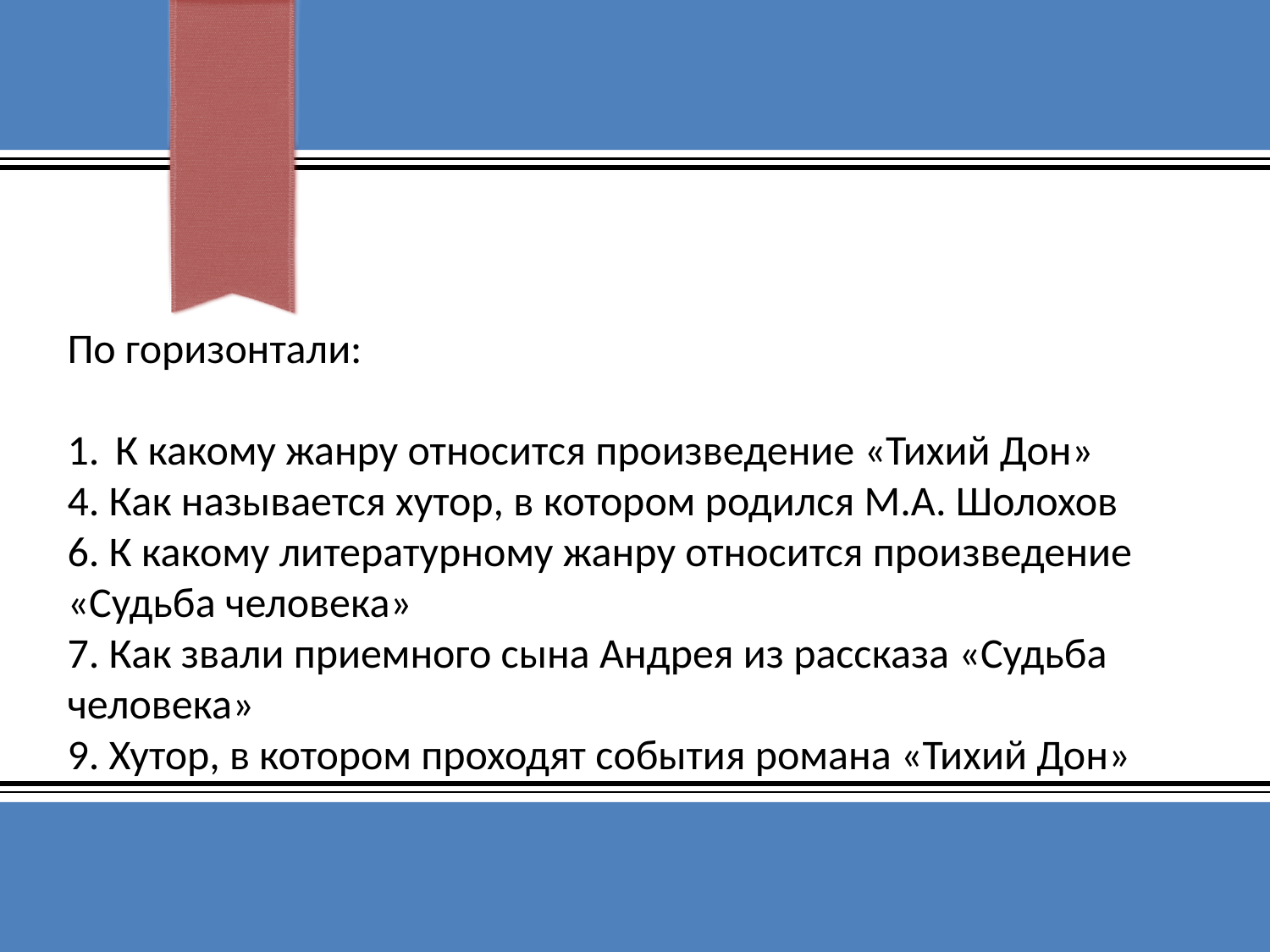

По горизонтали:

К какому жанру относится произведение «Тихий Дон»
4. Как называется хутор, в котором родился М.А. Шолохов
6. К какому литературному жанру относится произведение «Судьба человека»
7. Как звали приемного сына Андрея из рассказа «Судьба человека»
9. Хутор, в котором проходят события романа «Тихий Дон»